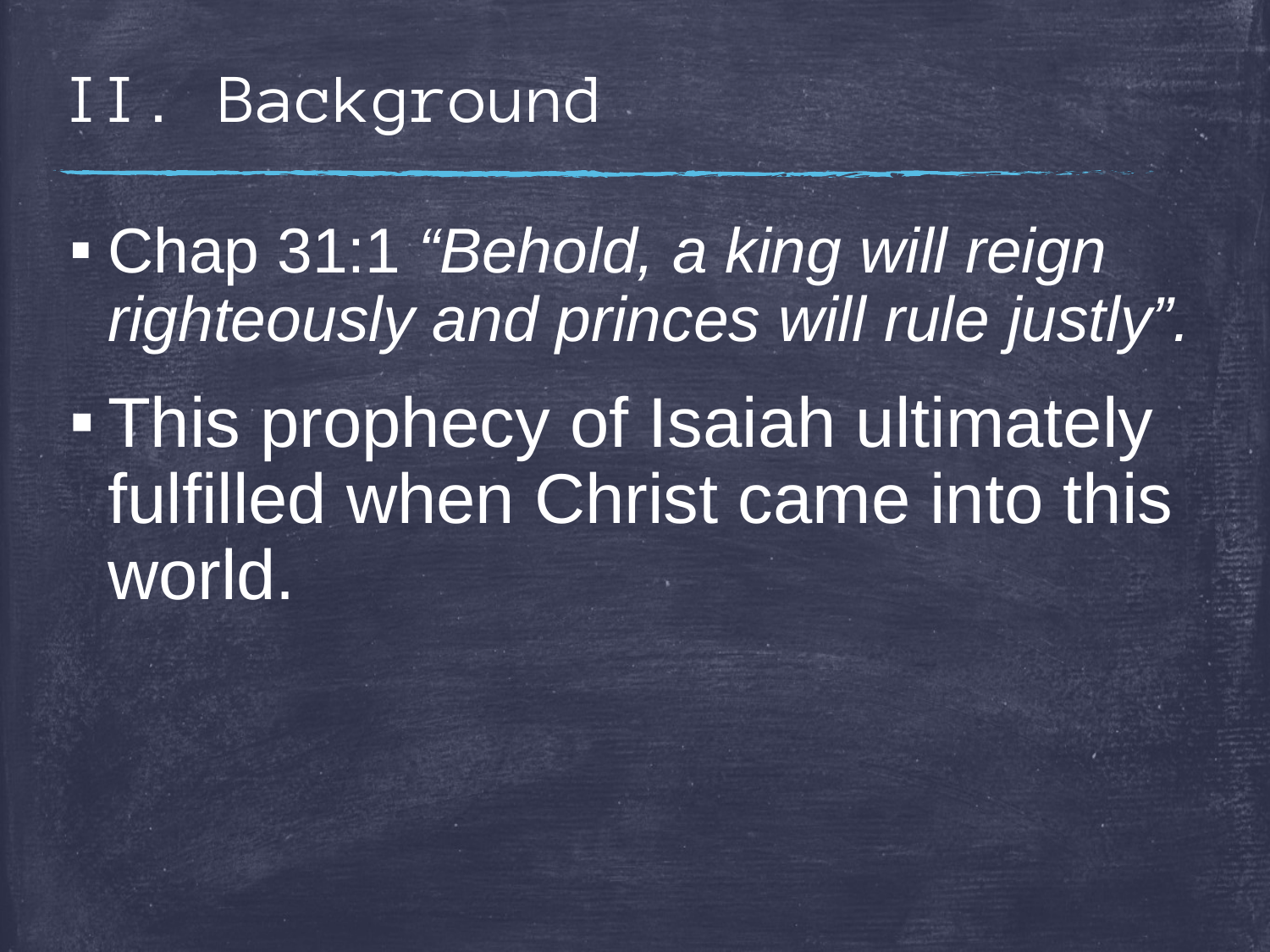

# II. Background
Chap 31:1 “Behold, a king will reign righteously and princes will rule justly”.
This prophecy of Isaiah ultimately fulfilled when Christ came into this world.